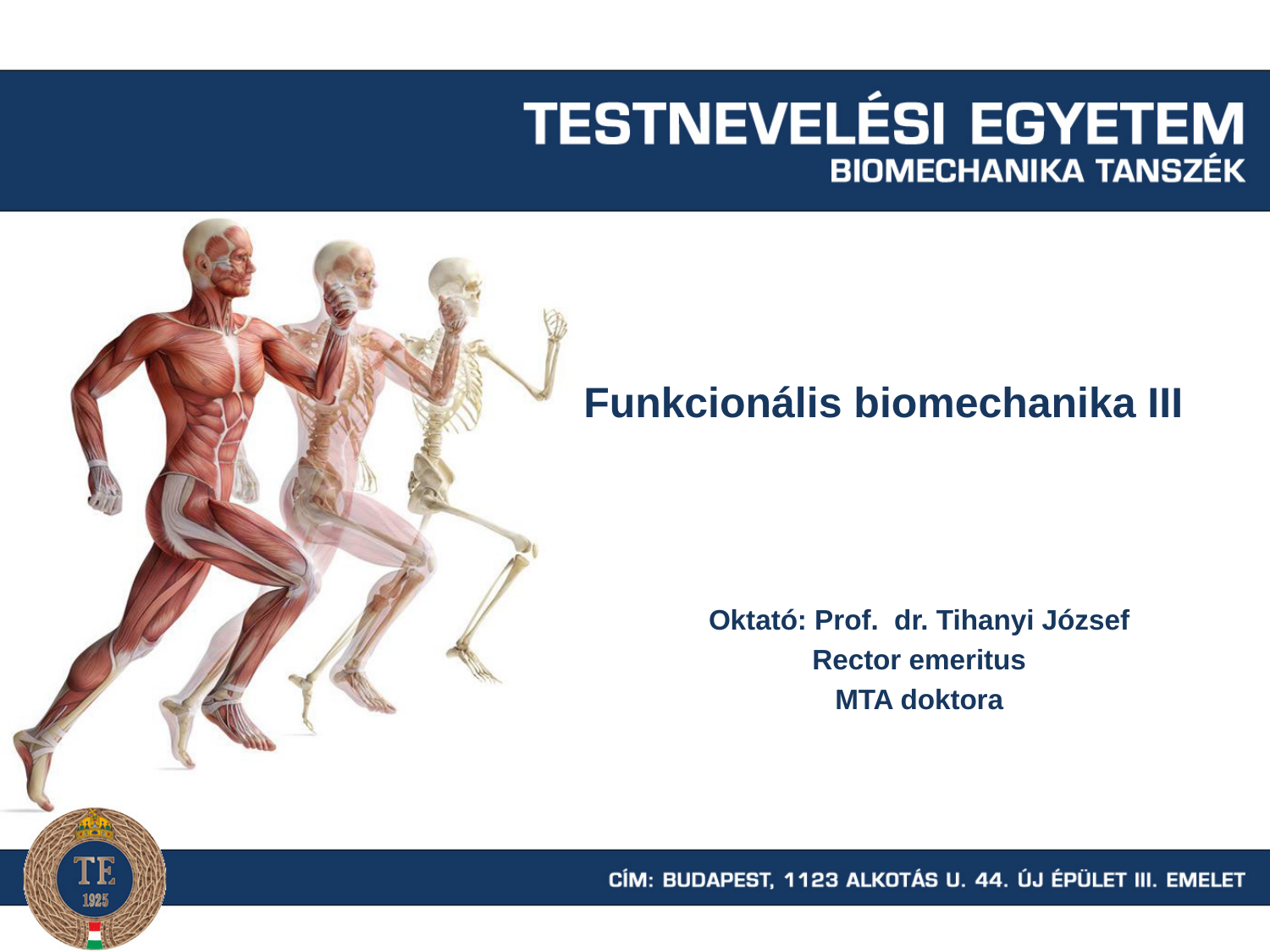

# Funkcionális biomechanika III
Oktató: Prof.  dr. Tihanyi József
Rector emeritus
MTA doktora